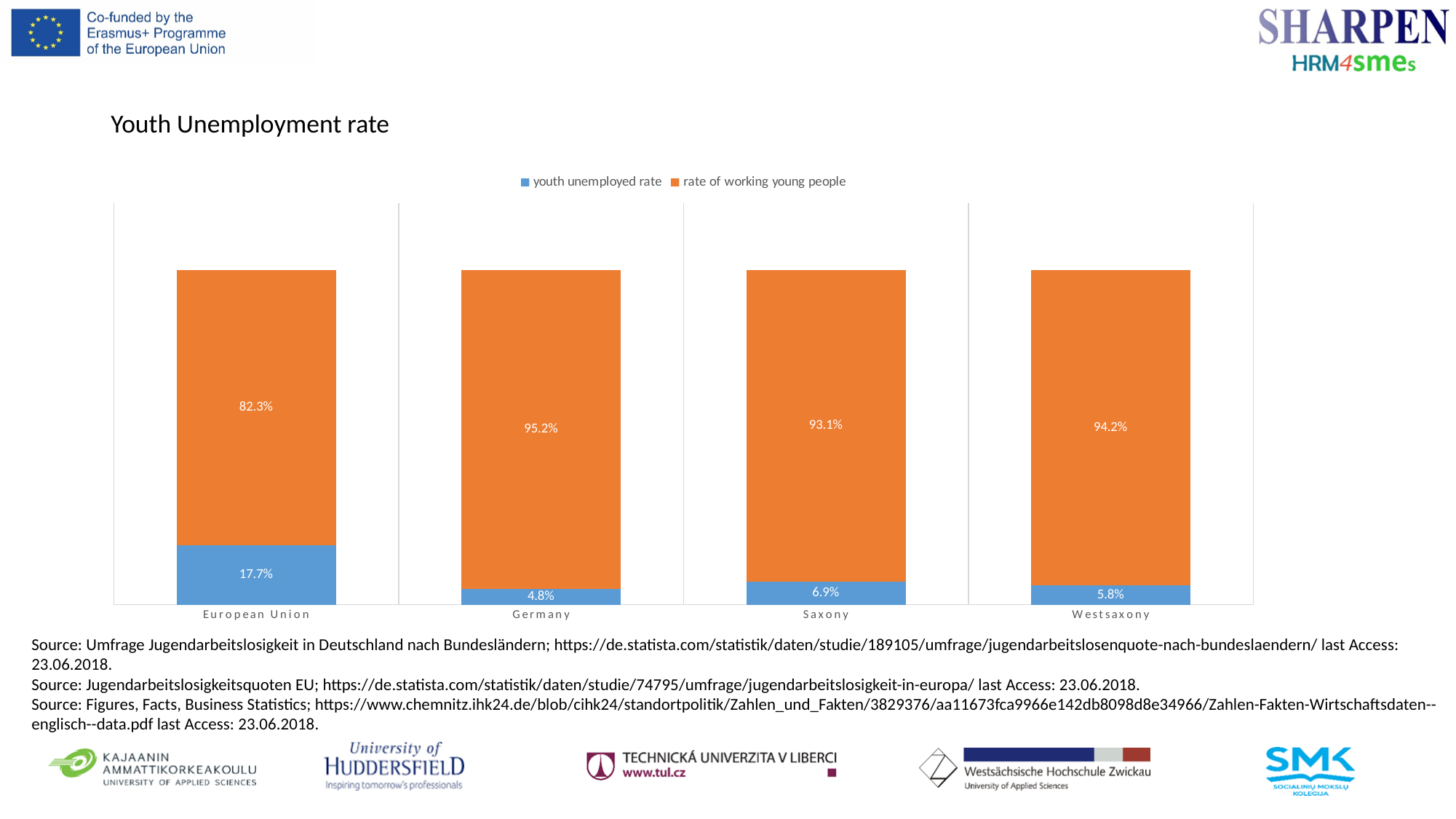

# Youth Unemployment rate

### Chart

| Category | youth unemployed rate | rate of working young people |
|---|---|---|
| European Union | 0.1770000000000002 | 0.823 |
| Germany | 0.04800000000000005 | 0.9520000000000006 |
| Saxony | 0.06900000000000012 | 0.931 |
| Westsaxony | 0.058000000000000065 | 0.942 |
Source: Umfrage Jugendarbeitslosigkeit in Deutschland nach Bundesländern; https://de.statista.com/statistik/daten/studie/189105/umfrage/jugendarbeitslosenquote-nach-bundeslaendern/ last Access: 23.06.2018.
Source: Jugendarbeitslosigkeitsquoten EU; https://de.statista.com/statistik/daten/studie/74795/umfrage/jugendarbeitslosigkeit-in-europa/ last Access: 23.06.2018.
Source: Figures, Facts, Business Statistics; https://www.chemnitz.ihk24.de/blob/cihk24/standortpolitik/Zahlen_und_Fakten/3829376/aa11673fca9966e142db8098d8e34966/Zahlen-Fakten-Wirtschaftsdaten--englisch--data.pdf last Access: 23.06.2018.